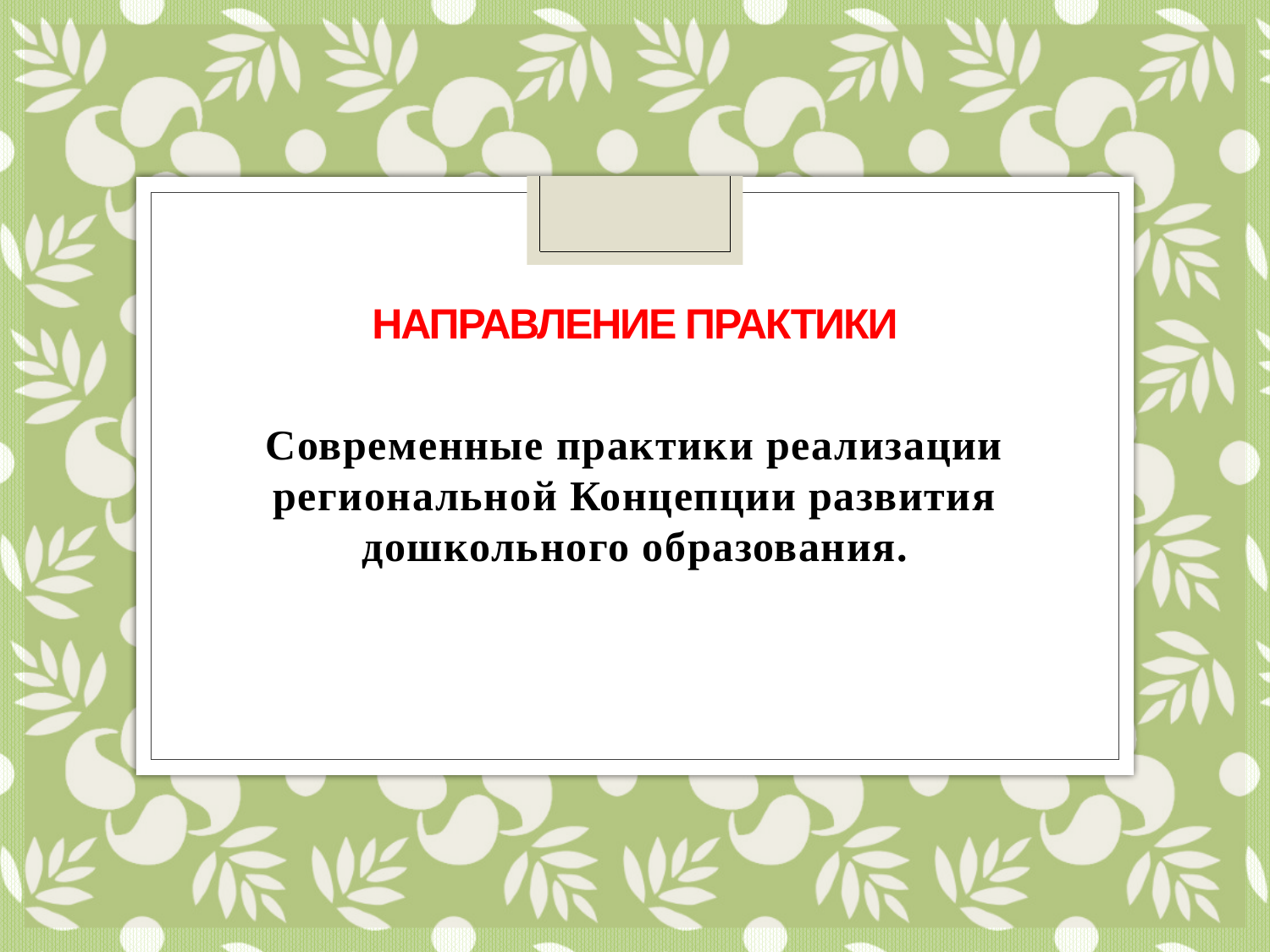

# Направление практики
Современные практики реализации региональной Концепции развития дошкольного образования.